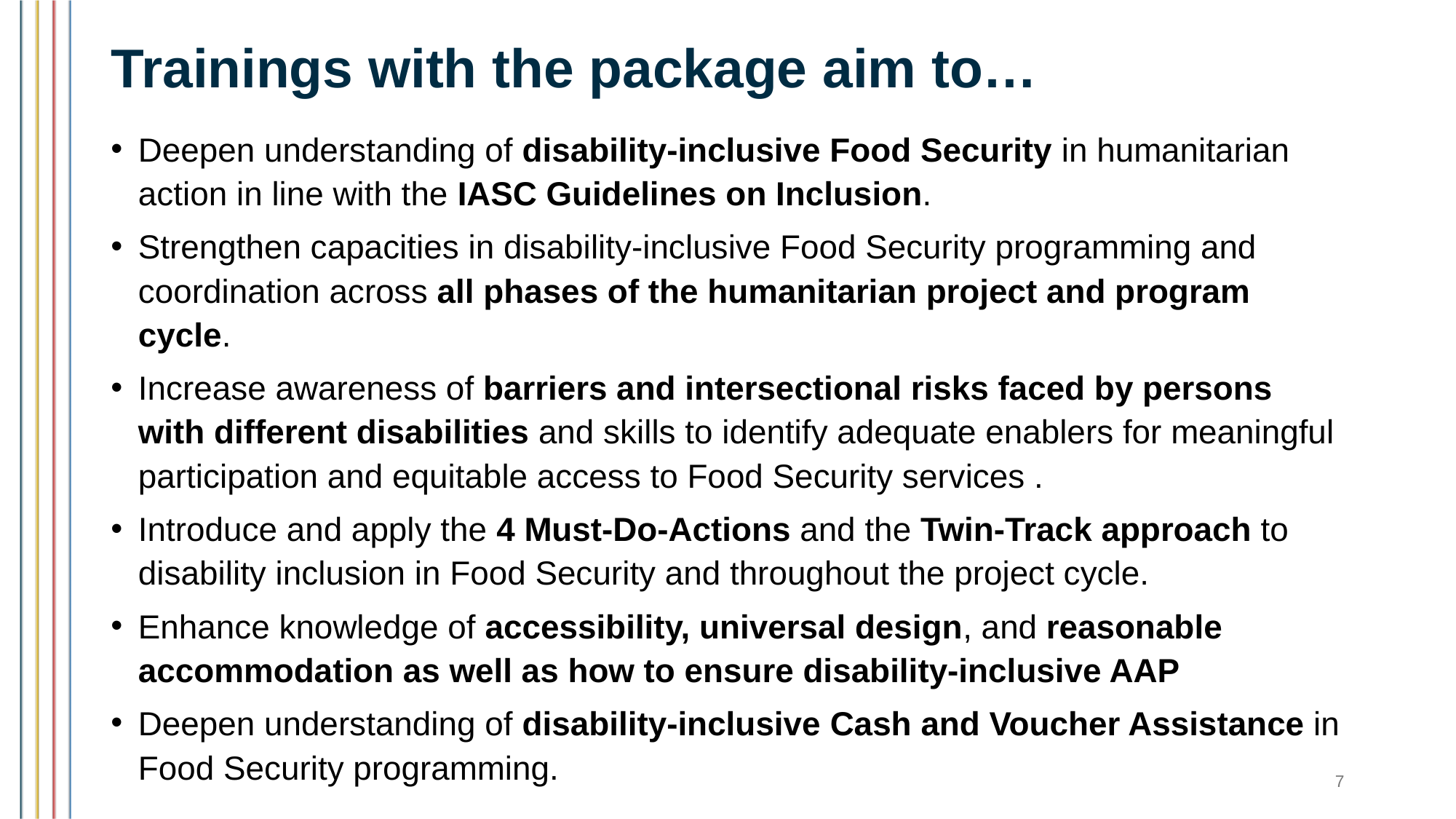

# Trainings with the package aim to…
Deepen understanding of disability-inclusive Food Security in humanitarian action in line with the IASC Guidelines on Inclusion.
Strengthen capacities in disability-inclusive Food Security programming and coordination across all phases of the humanitarian project and program cycle.
Increase awareness of barriers and intersectional risks faced by persons with different disabilities and skills to identify adequate enablers for meaningful participation and equitable access to Food Security services .
Introduce and apply the 4 Must-Do-Actions and the Twin-Track approach to disability inclusion in Food Security and throughout the project cycle.
Enhance knowledge of accessibility, universal design, and reasonable accommodation as well as how to ensure disability-inclusive AAP
Deepen understanding of disability-inclusive Cash and Voucher Assistance in Food Security programming.
7